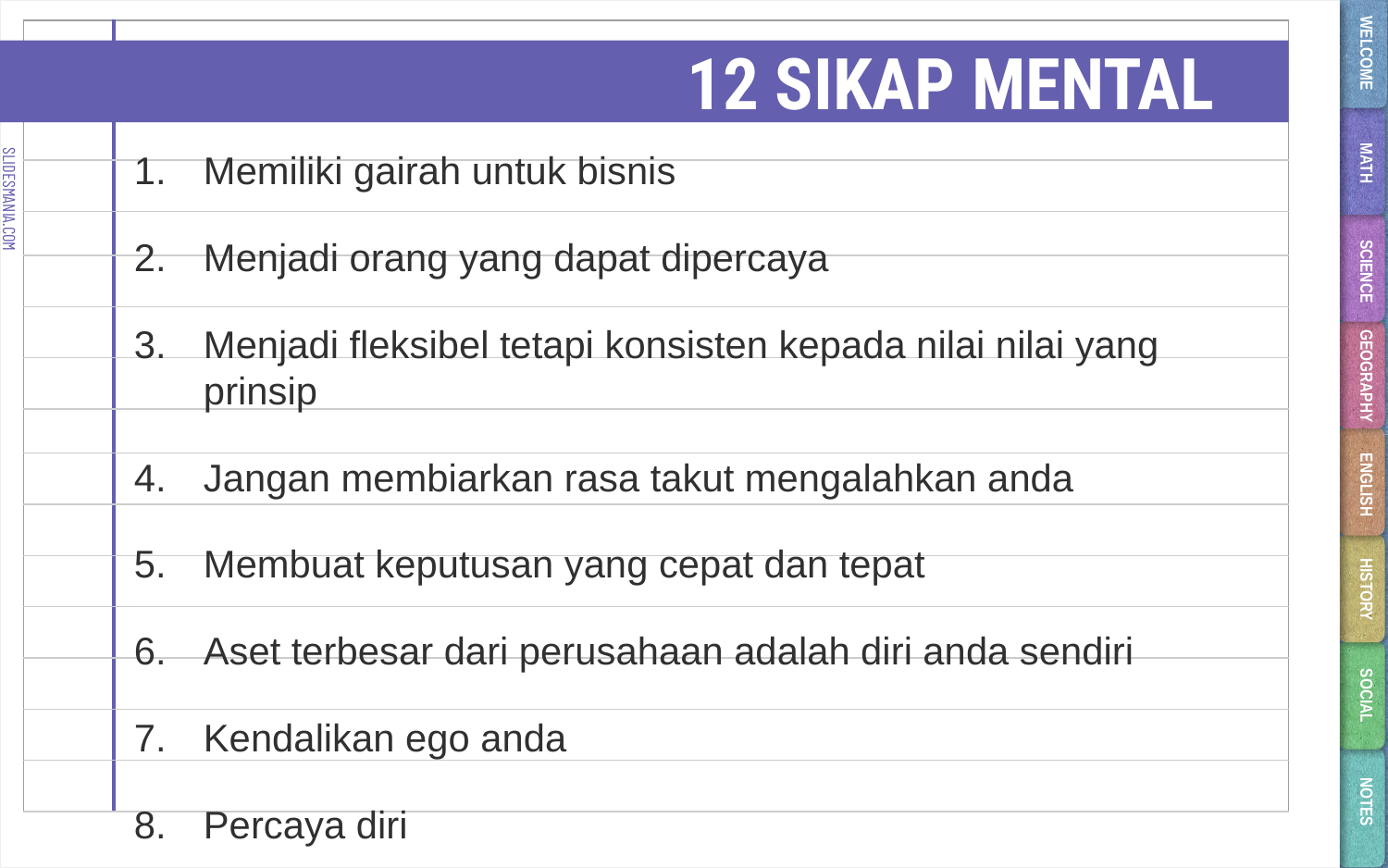

WELCOME
# 12 SIKAP MENTAL
Memiliki gairah untuk bisnis
Menjadi orang yang dapat dipercaya
Menjadi fleksibel tetapi konsisten kepada nilai nilai yang prinsip
Jangan membiarkan rasa takut mengalahkan anda
Membuat keputusan yang cepat dan tepat
Aset terbesar dari perusahaan adalah diri anda sendiri
Kendalikan ego anda
Percaya diri
MATH
SCIENCE
GEOGRAPHY
ENGLISH
HISTORY
SOCIAL
NOTES